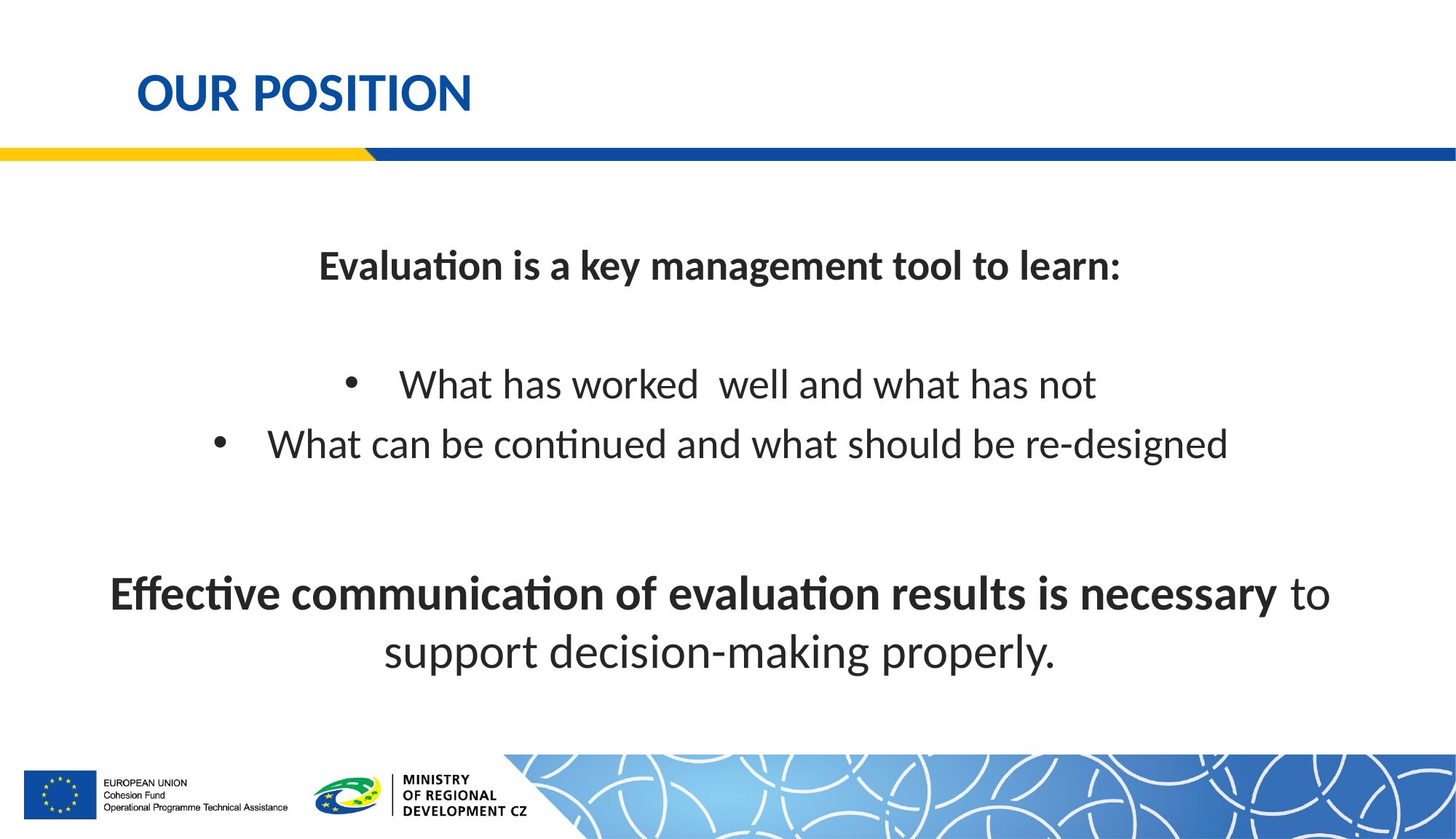

# OUR POSITION
Evaluation is a key management tool to learn:

What has worked  well and what has not
What can be continued and what should be re-designed

Effective communication of evaluation results is necessary to support decision-making properly.